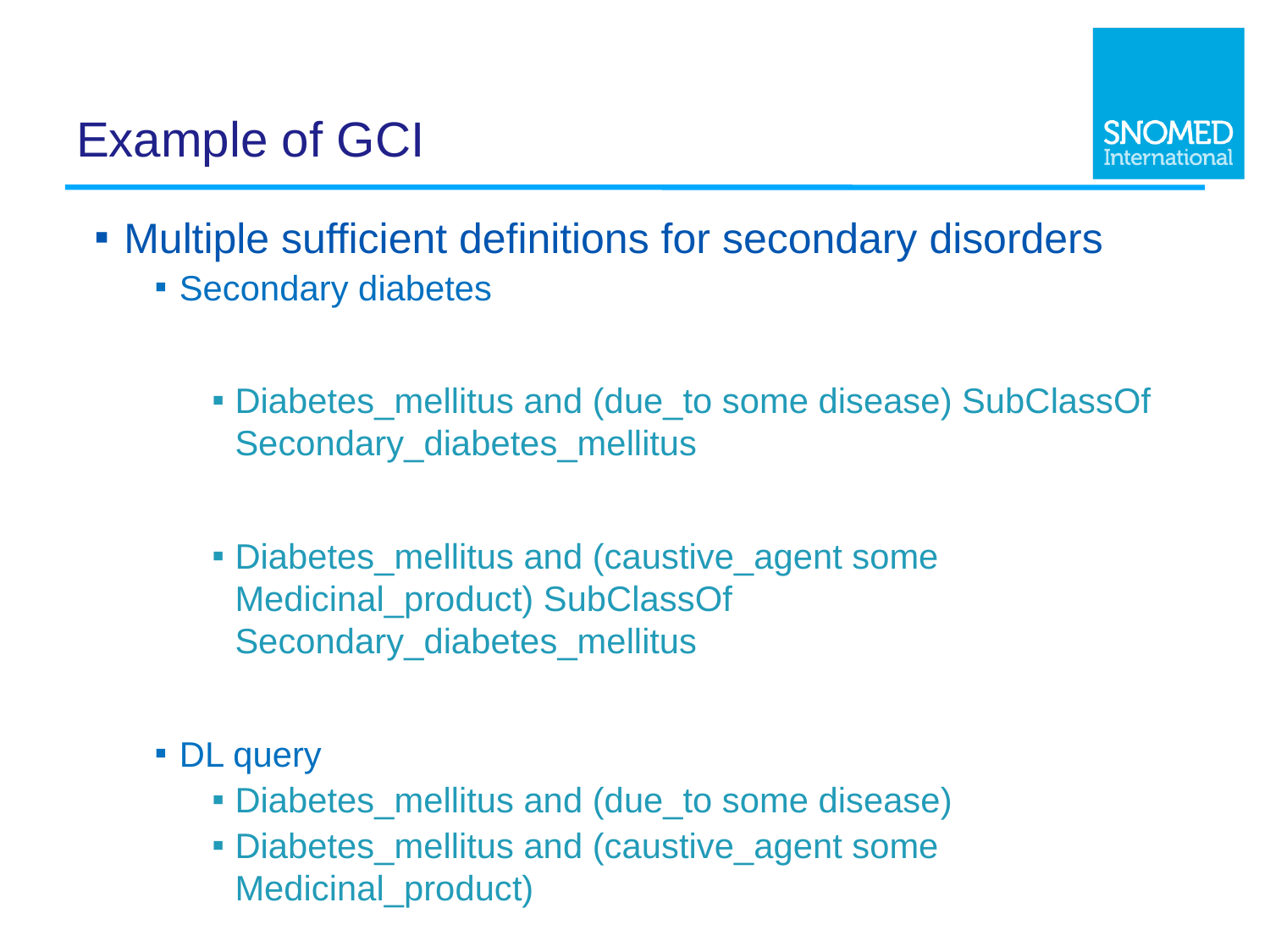

# Example of GCI
Multiple sufficient definitions for secondary disorders
Secondary diabetes

Diabetes_mellitus and (due_to some disease) SubClassOf Secondary_diabetes_mellitus

Diabetes_mellitus and (caustive_agent some Medicinal_product) SubClassOf Secondary_diabetes_mellitus

DL query
Diabetes_mellitus and (due_to some disease)
Diabetes_mellitus and (caustive_agent some Medicinal_product)